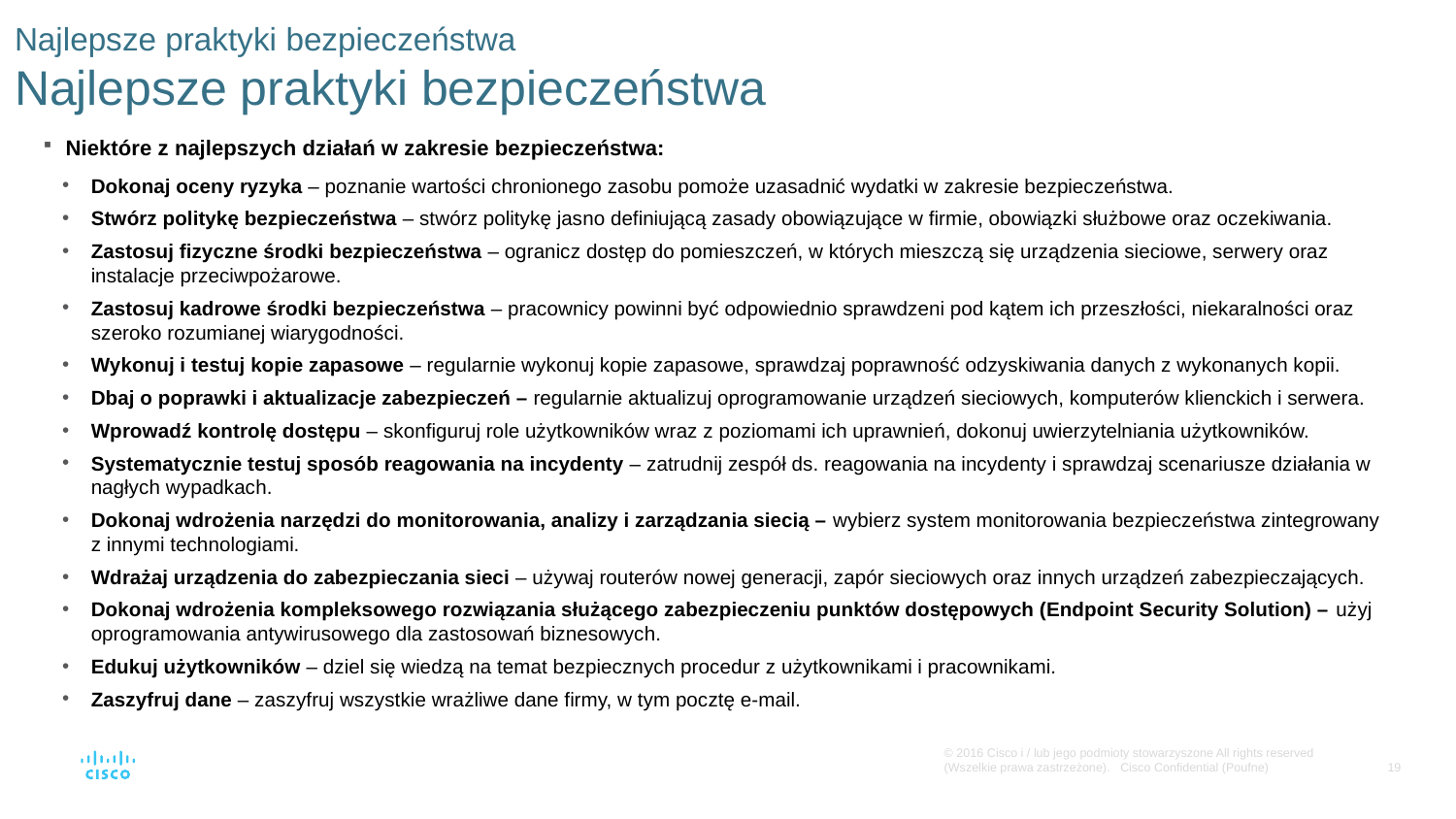

# Najlepsze praktyki bezpieczeństwa Najlepsze praktyki bezpieczeństwa
Niektóre z najlepszych działań w zakresie bezpieczeństwa:
Dokonaj oceny ryzyka – poznanie wartości chronionego zasobu pomoże uzasadnić wydatki w zakresie bezpieczeństwa.
Stwórz politykę bezpieczeństwa – stwórz politykę jasno definiującą zasady obowiązujące w firmie, obowiązki służbowe oraz oczekiwania.
Zastosuj fizyczne środki bezpieczeństwa – ogranicz dostęp do pomieszczeń, w których mieszczą się urządzenia sieciowe, serwery oraz instalacje przeciwpożarowe.
Zastosuj kadrowe środki bezpieczeństwa – pracownicy powinni być odpowiednio sprawdzeni pod kątem ich przeszłości, niekaralności oraz szeroko rozumianej wiarygodności.
Wykonuj i testuj kopie zapasowe – regularnie wykonuj kopie zapasowe, sprawdzaj poprawność odzyskiwania danych z wykonanych kopii.
Dbaj o poprawki i aktualizacje zabezpieczeń – regularnie aktualizuj oprogramowanie urządzeń sieciowych, komputerów klienckich i serwera.
Wprowadź kontrolę dostępu – skonfiguruj role użytkowników wraz z poziomami ich uprawnień, dokonuj uwierzytelniania użytkowników.
Systematycznie testuj sposób reagowania na incydenty – zatrudnij zespół ds. reagowania na incydenty i sprawdzaj scenariusze działania w nagłych wypadkach.
Dokonaj wdrożenia narzędzi do monitorowania, analizy i zarządzania siecią – wybierz system monitorowania bezpieczeństwa zintegrowany z innymi technologiami.
Wdrażaj urządzenia do zabezpieczania sieci – używaj routerów nowej generacji, zapór sieciowych oraz innych urządzeń zabezpieczających.
Dokonaj wdrożenia kompleksowego rozwiązania służącego zabezpieczeniu punktów dostępowych (Endpoint Security Solution) – użyj oprogramowania antywirusowego dla zastosowań biznesowych.
Edukuj użytkowników – dziel się wiedzą na temat bezpiecznych procedur z użytkownikami i pracownikami.
Zaszyfruj dane – zaszyfruj wszystkie wrażliwe dane firmy, w tym pocztę e-mail.